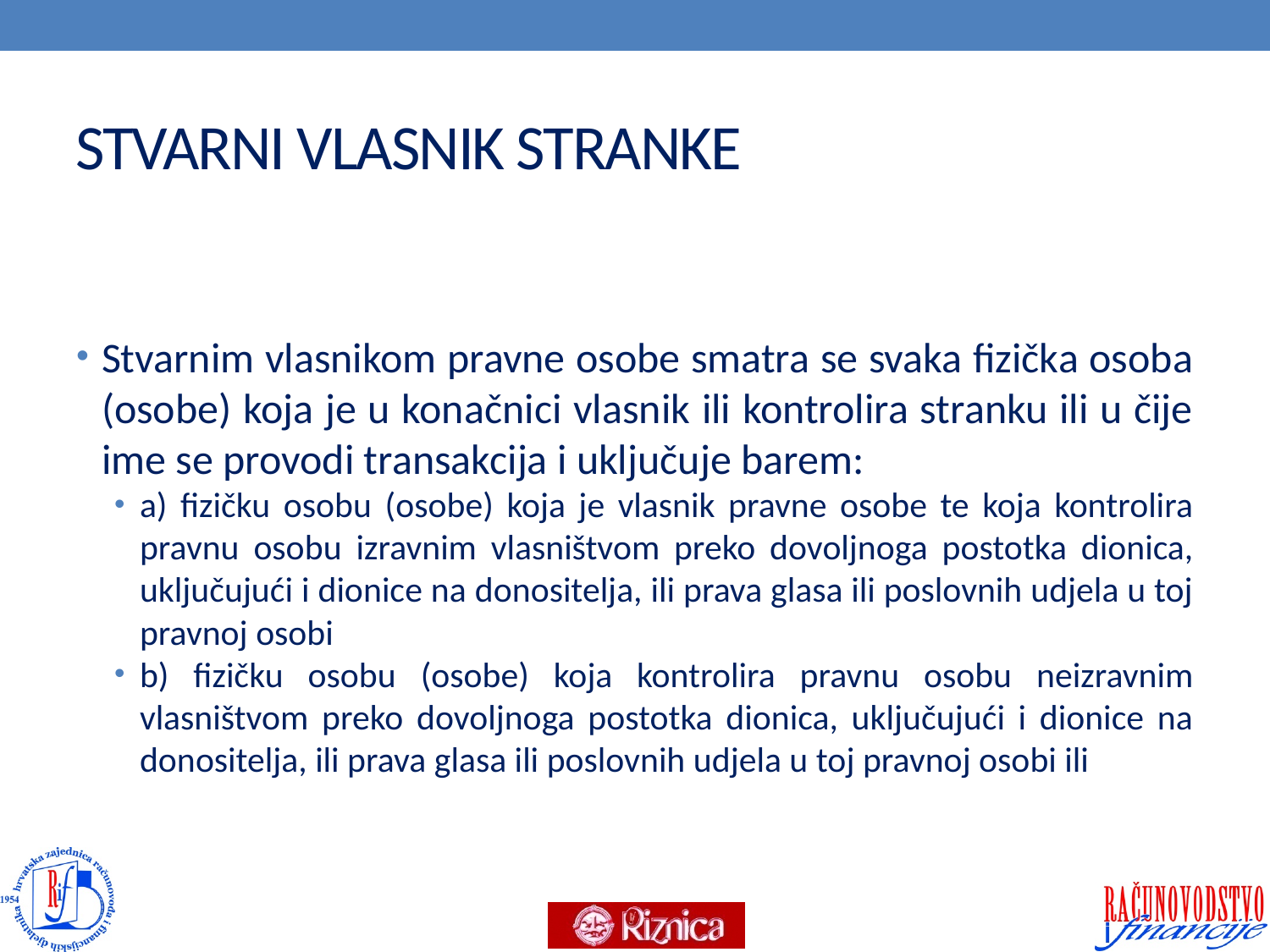

# STVARNI VLASNIK STRANKE

Stvarnim vlasnikom pravne osobe smatra se svaka fizička osoba (osobe) koja je u konačnici vlasnik ili kontrolira stranku ili u čije ime se provodi transakcija i uključuje barem:
a) fizičku osobu (osobe) koja je vlasnik pravne osobe te koja kontrolira pravnu osobu izravnim vlasništvom preko dovoljnoga postotka dionica, uključujući i dionice na donositelja, ili prava glasa ili poslovnih udjela u toj pravnoj osobi
b) fizičku osobu (osobe) koja kontrolira pravnu osobu neizravnim vlasništvom preko dovoljnoga postotka dionica, uključujući i dionice na donositelja, ili prava glasa ili poslovnih udjela u toj pravnoj osobi ili